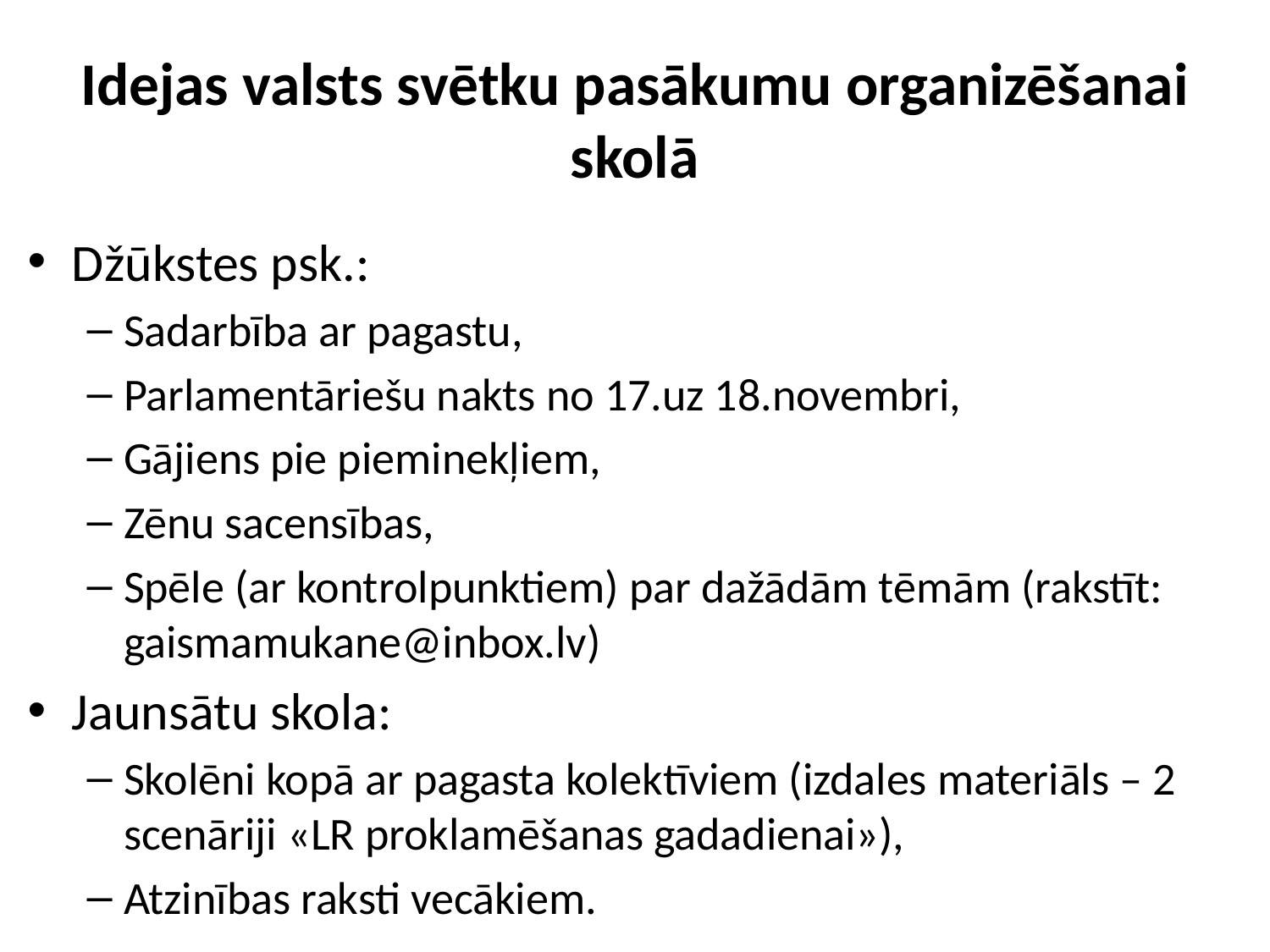

# Idejas valsts svētku pasākumu organizēšanai skolā
Džūkstes psk.:
Sadarbība ar pagastu,
Parlamentāriešu nakts no 17.uz 18.novembri,
Gājiens pie pieminekļiem,
Zēnu sacensības,
Spēle (ar kontrolpunktiem) par dažādām tēmām (rakstīt: gaismamukane@inbox.lv)
Jaunsātu skola:
Skolēni kopā ar pagasta kolektīviem (izdales materiāls – 2 scenāriji «LR proklamēšanas gadadienai»),
Atzinības raksti vecākiem.